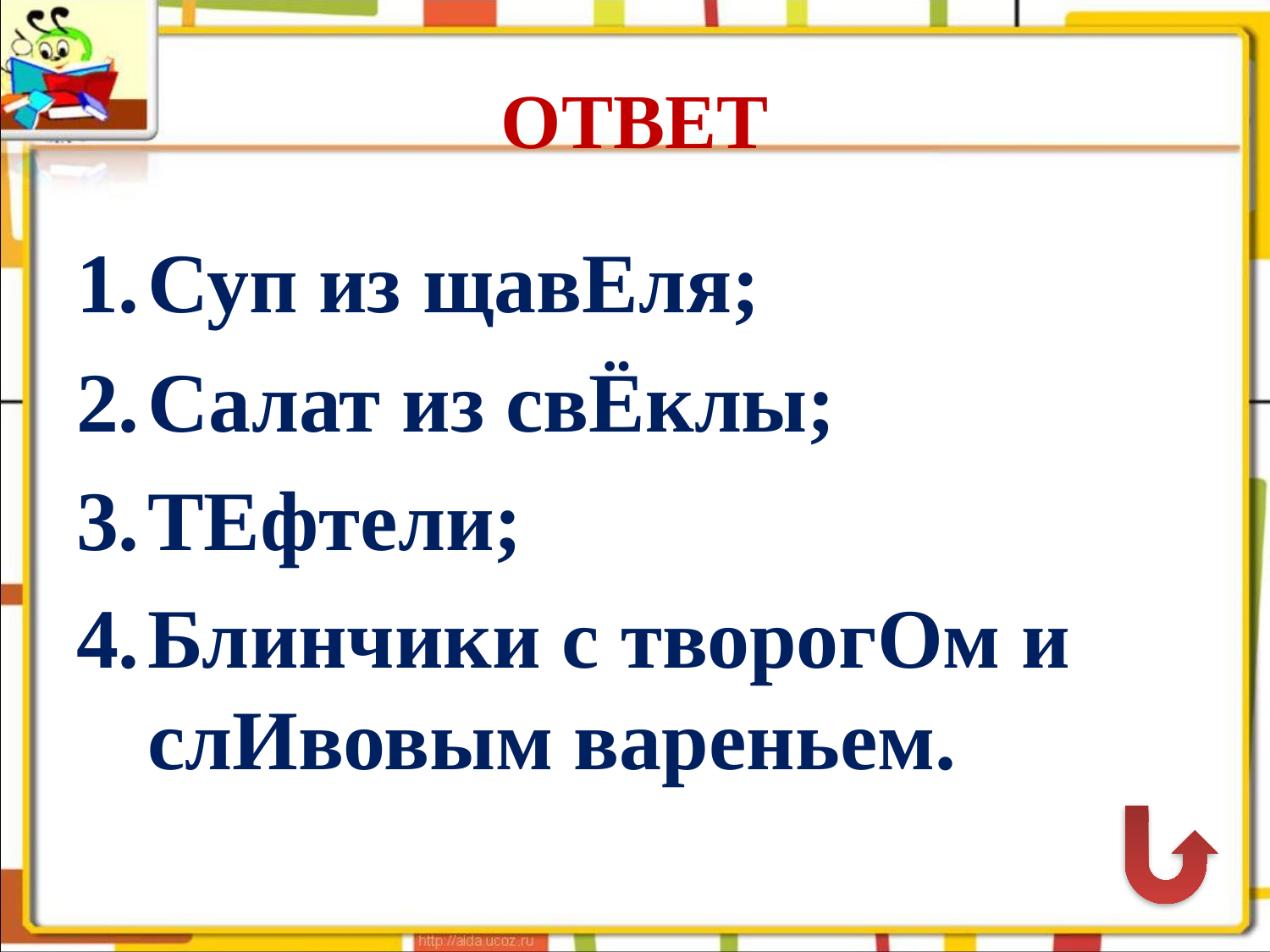

# ОТВЕТ
Суп из щавЕля;
Салат из свЁклы;
ТЕфтели;
Блинчики с творогОм и слИвовым вареньем.